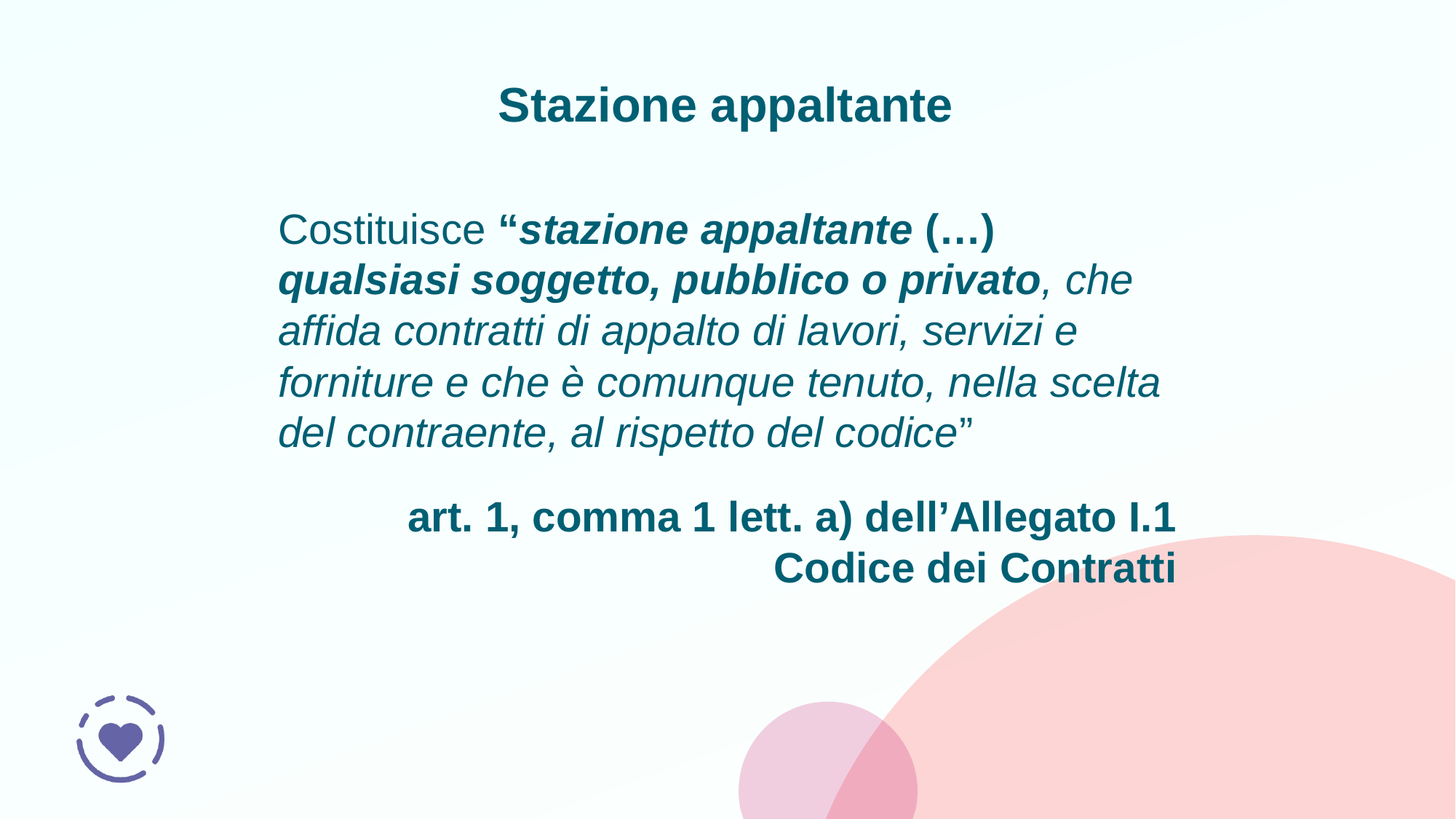

# Stazione appaltante
Costituisce “stazione appaltante (…) qualsiasi soggetto, pubblico o privato, che affida contratti di appalto di lavori, servizi e forniture e che è comunque tenuto, nella scelta del contraente, al rispetto del codice”
art. 1, comma 1 lett. a) dell’Allegato I.1
Codice dei Contratti